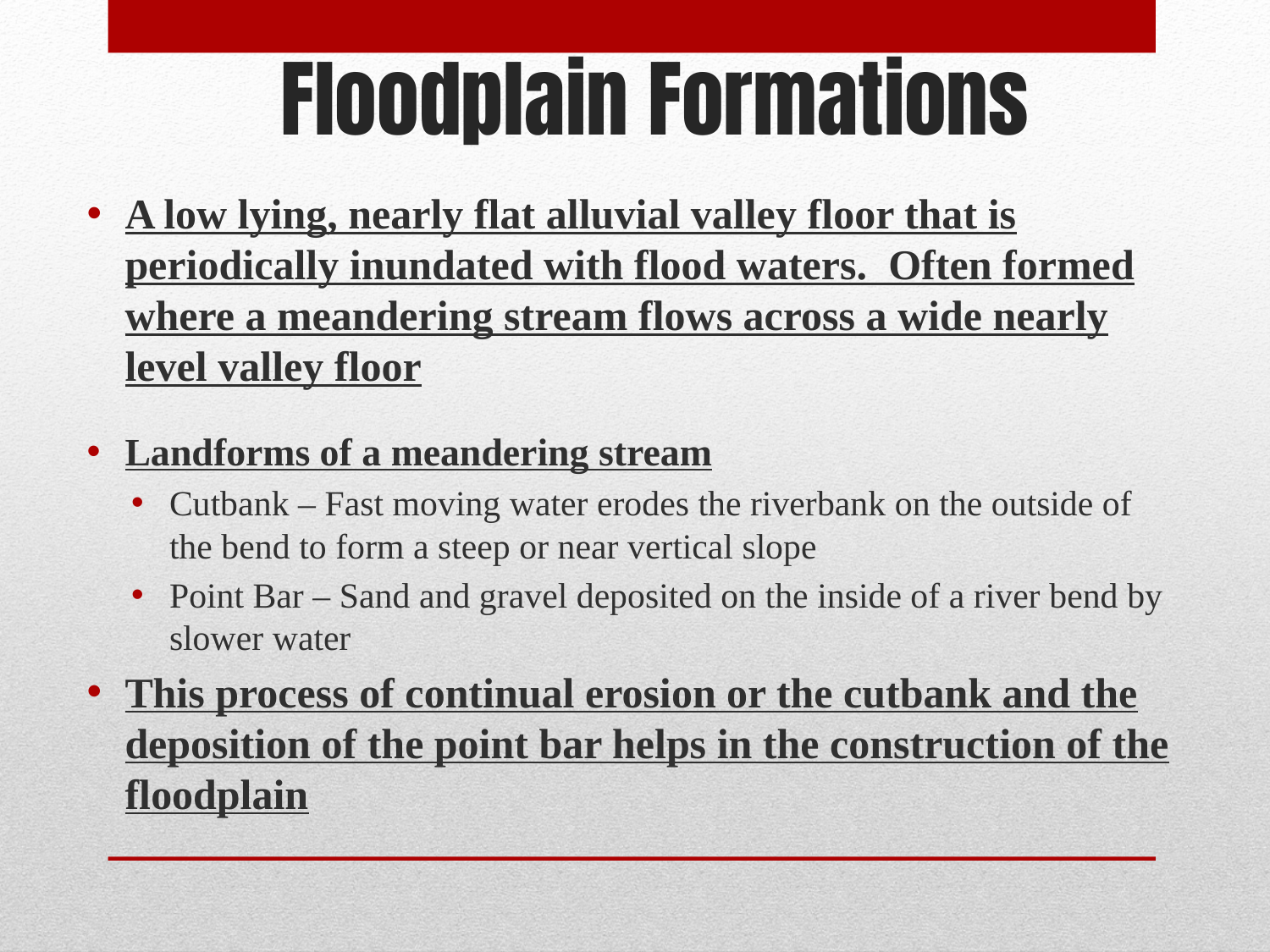

# Floodplain Formations
A low lying, nearly flat alluvial valley floor that is periodically inundated with flood waters.  Often formed where a meandering stream flows across a wide nearly level valley floor

Landforms of a meandering stream
Cutbank – Fast moving water erodes the riverbank on the outside of the bend to form a steep or near vertical slope
Point Bar – Sand and gravel deposited on the inside of a river bend by slower water
This process of continual erosion or the cutbank and the deposition of the point bar helps in the construction of the floodplain